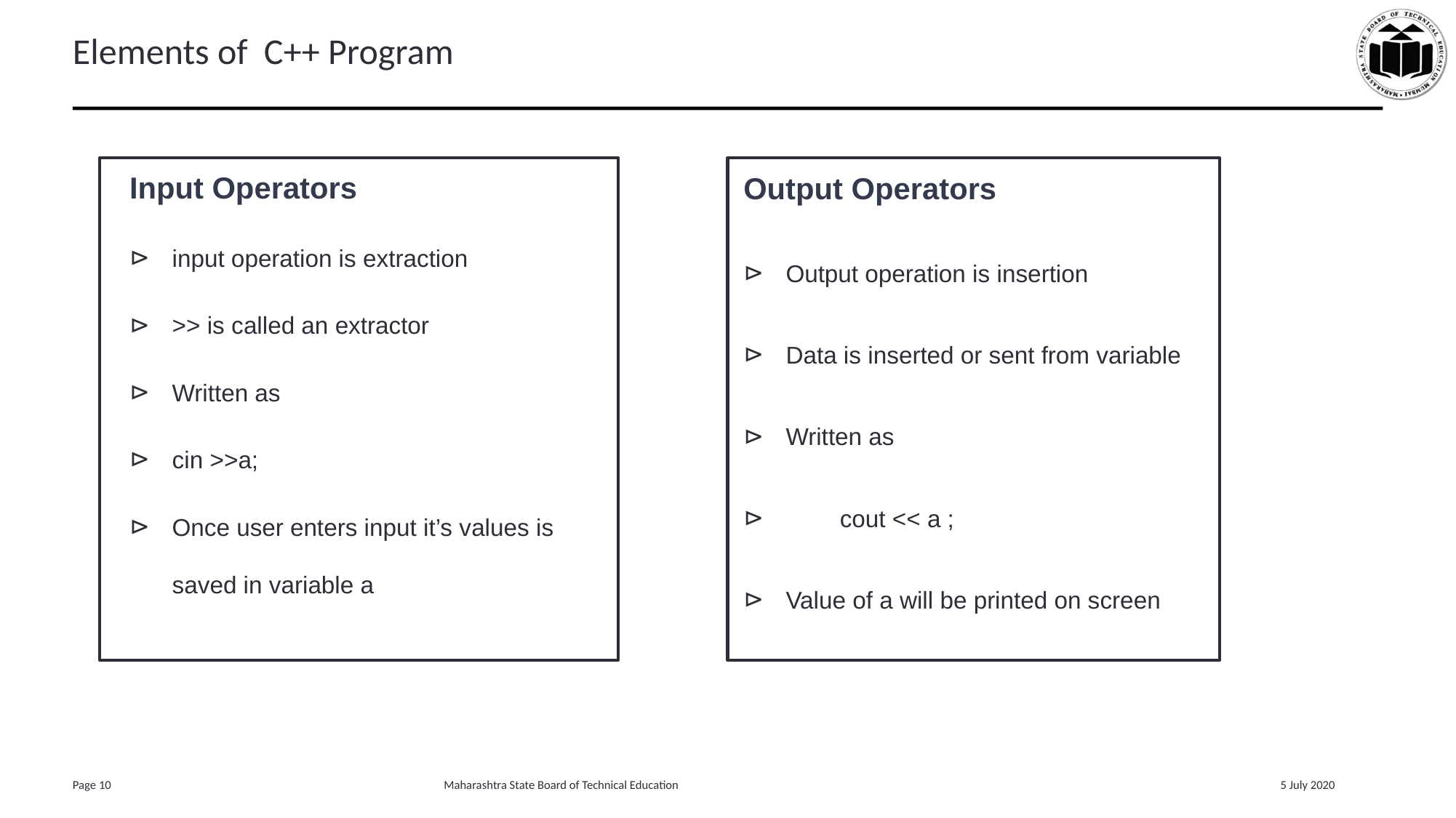

# Elements of  C++ Program

Input Operators
input operation is extraction
>> is called an extractor
Written as
cin >>a;
Once user enters input it’s values is saved in variable a

Output Operators
Output operation is insertion
Data is inserted or sent from variable
Written as
        cout << a ;
Value of a will be printed on screen